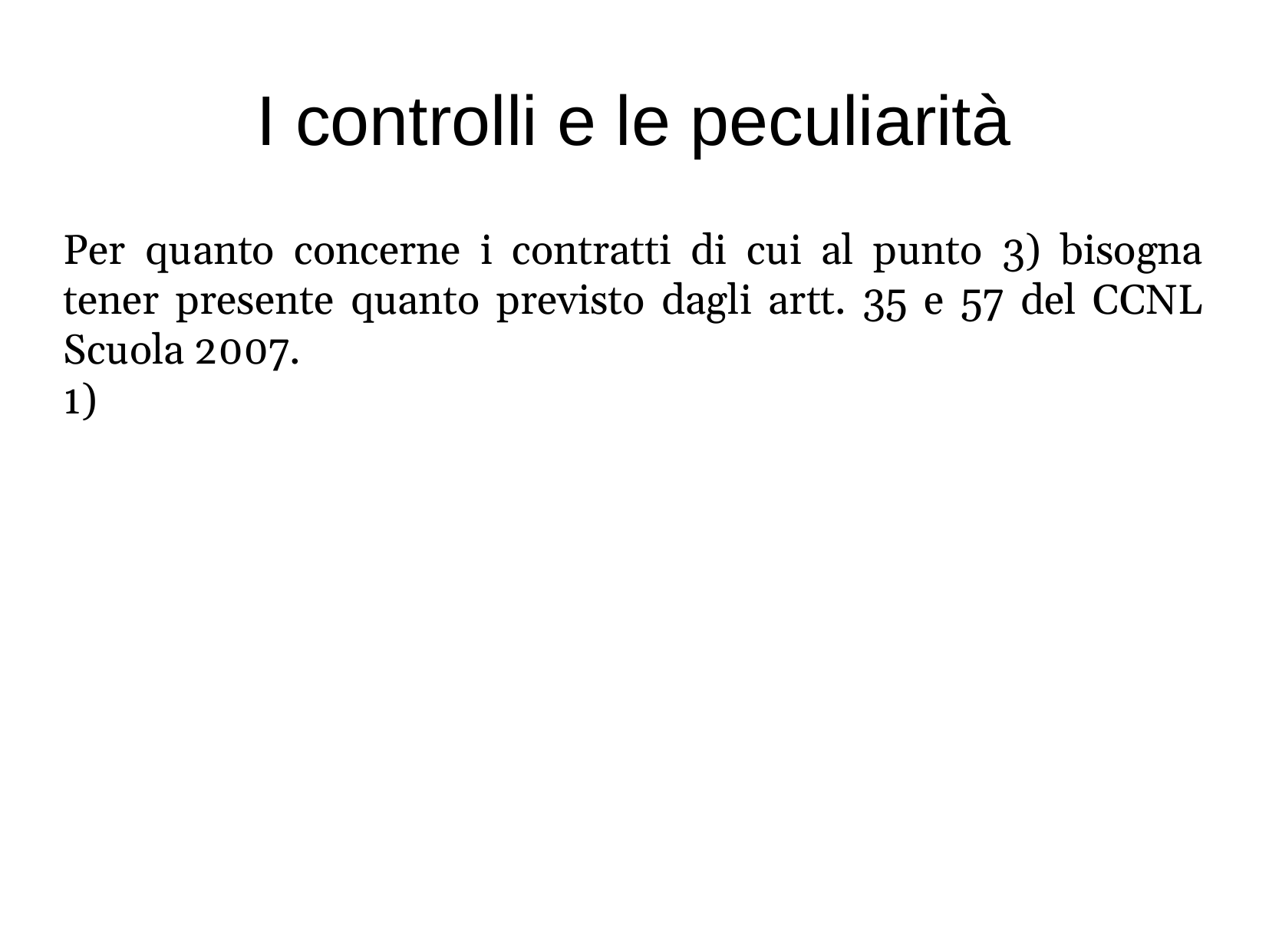

I controlli e le peculiarità
Per quanto concerne i contratti di cui al punto 3) bisogna tener presente quanto previsto dagli artt. 35 e 57 del CCNL Scuola 2007.